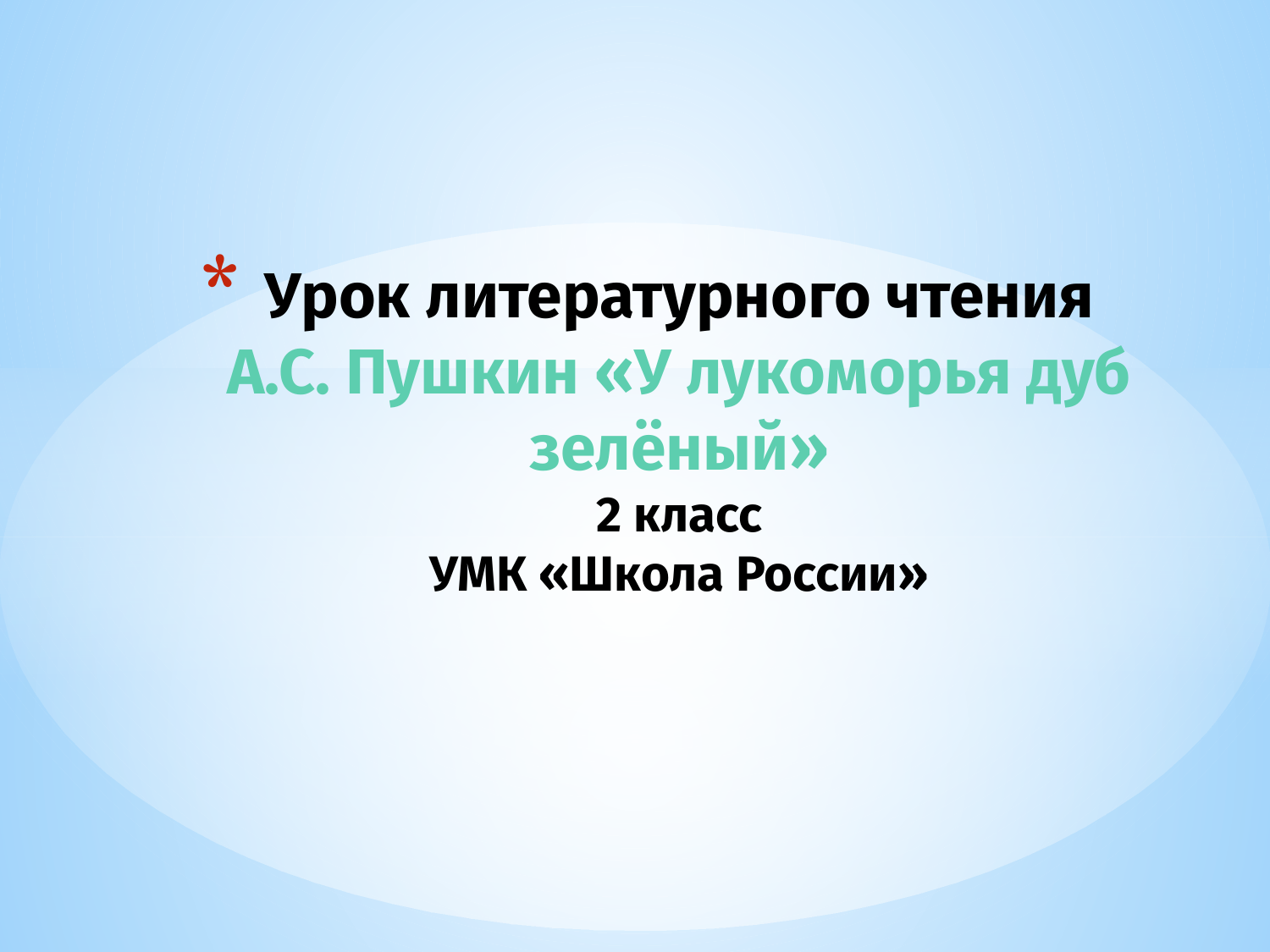

# Урок литературного чтения А.С. Пушкин «У лукоморья дуб зелёный» 2 класс УМК «Школа России»